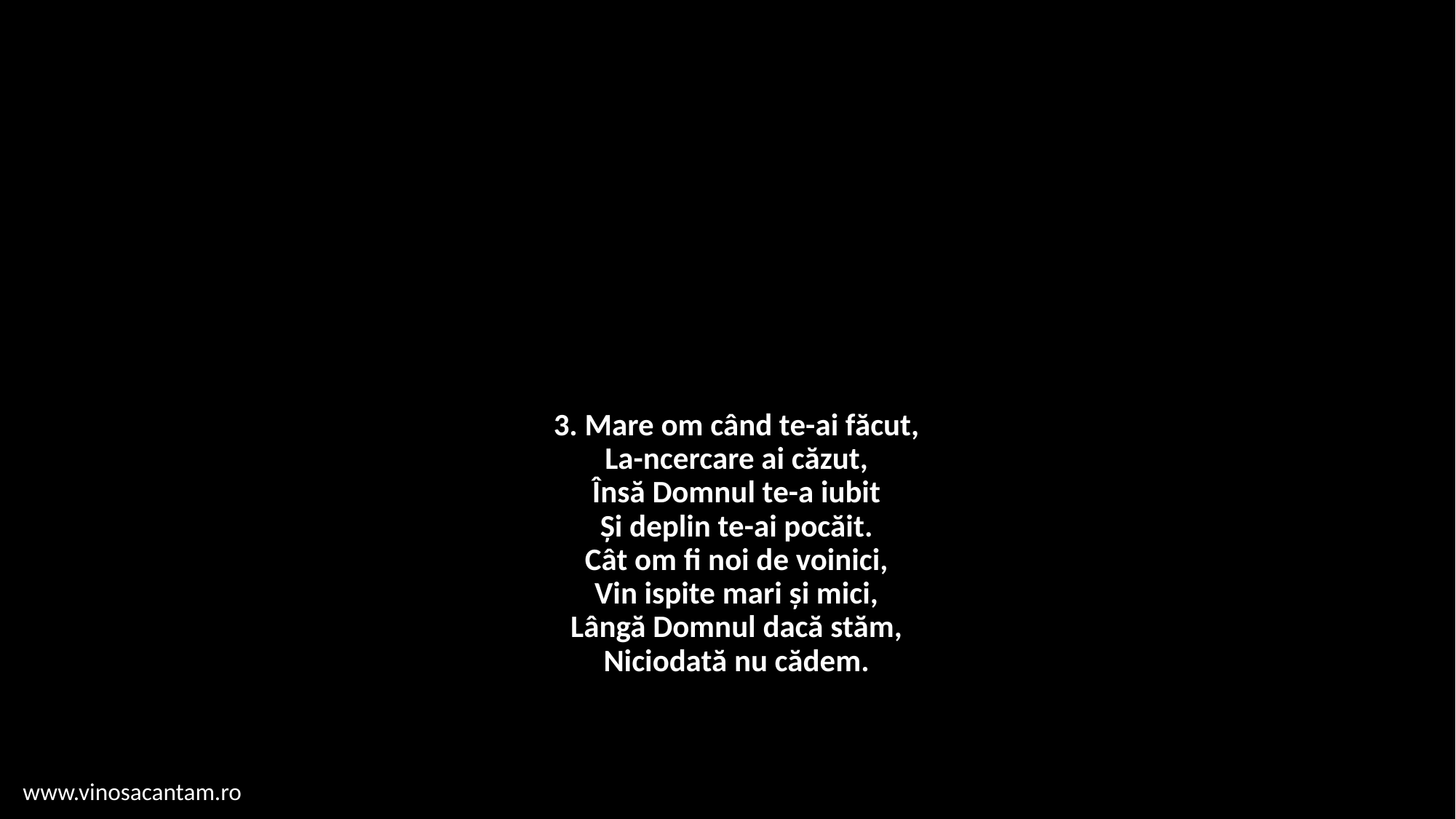

# 3. Mare om când te-ai făcut, La-ncercare ai căzut, Însă Domnul te-a iubit Și deplin te-ai pocăit. Cât om fi noi de voinici, Vin ispite mari și mici, Lângă Domnul dacă stăm, Niciodată nu cădem.
www.vinosacantam.ro